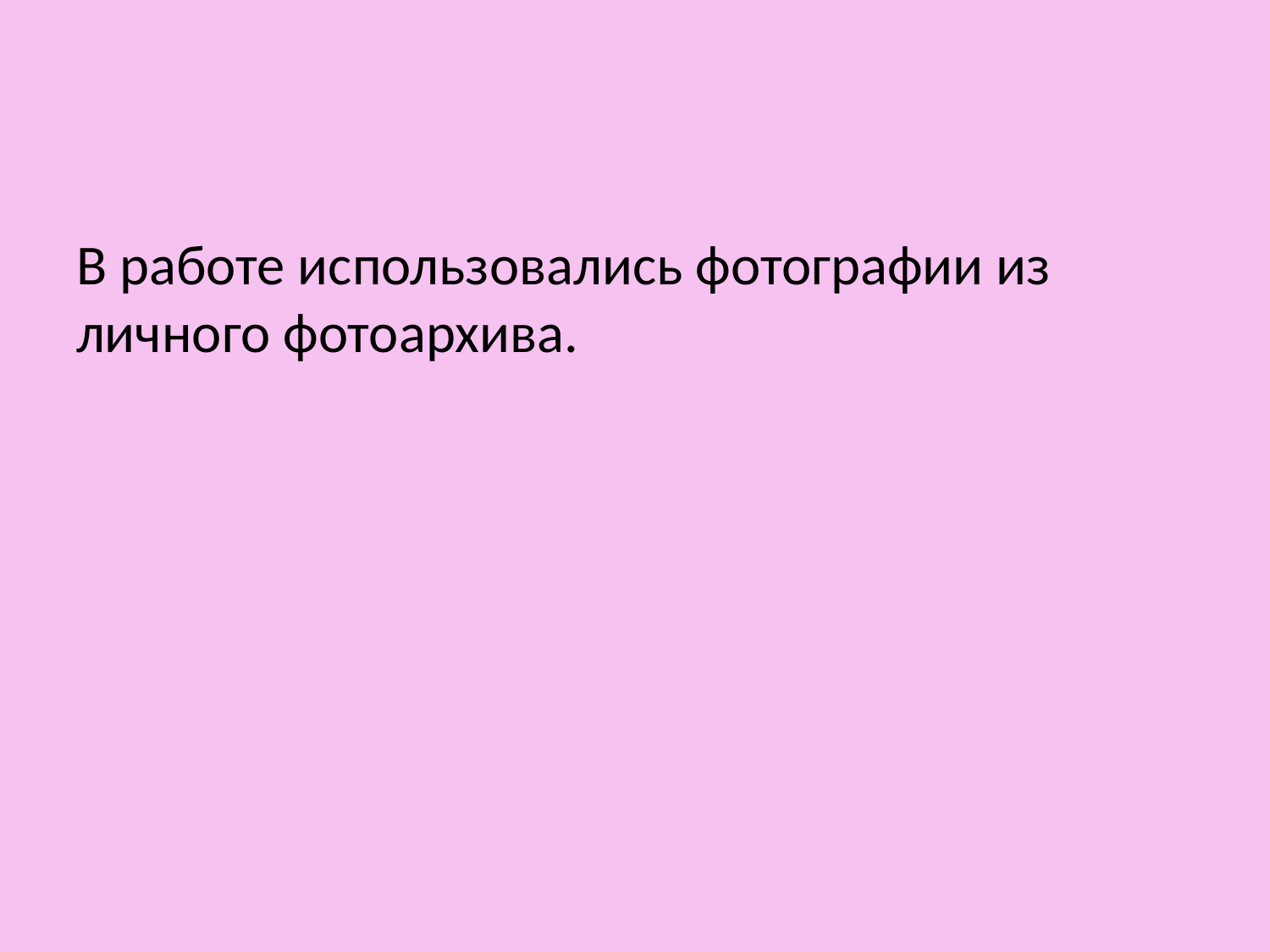

В работе использовались фотографии из личного фотоархива.